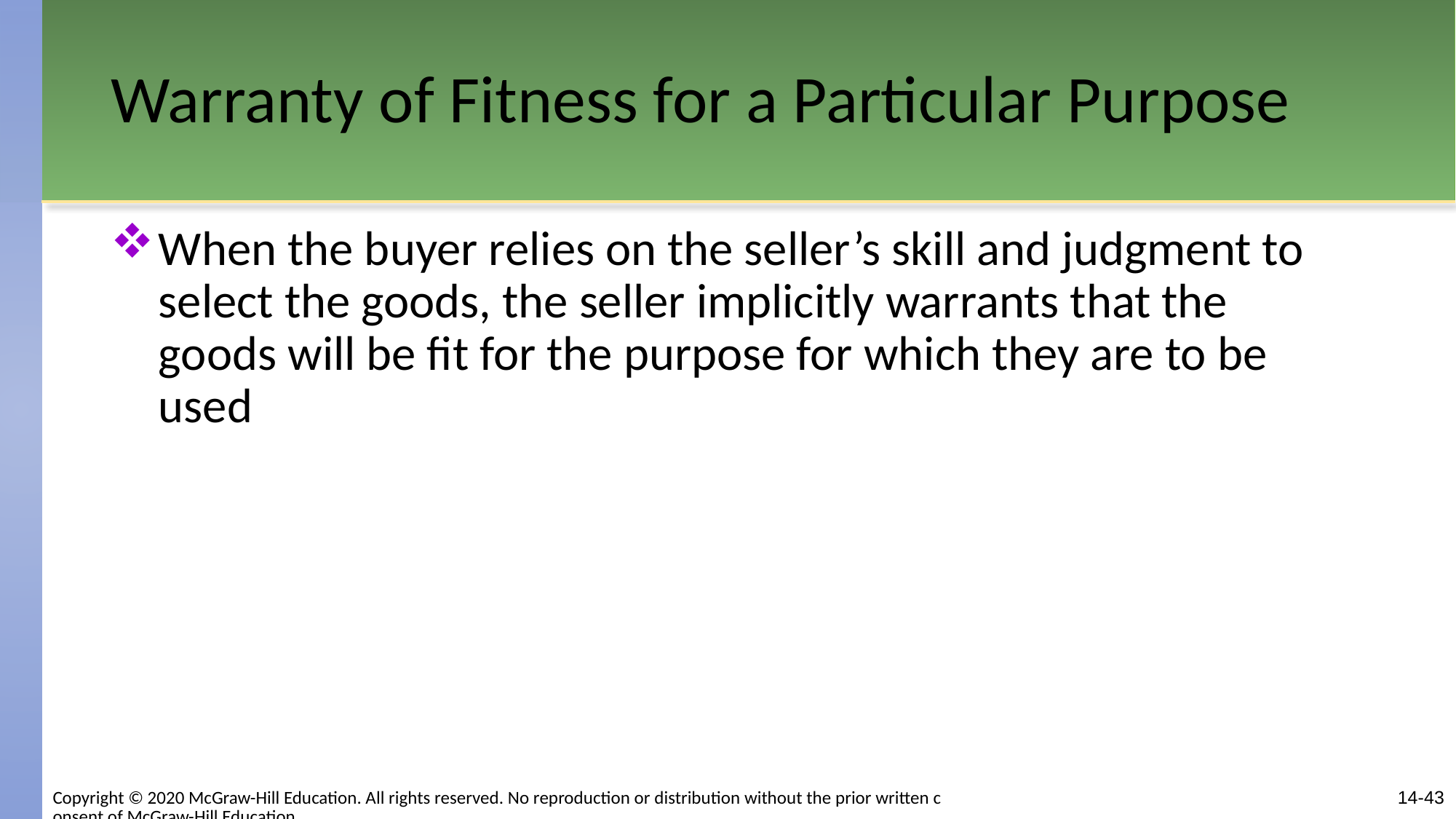

# Warranty of Fitness for a Particular Purpose
When the buyer relies on the seller’s skill and judgment to select the goods, the seller implicitly warrants that the goods will be fit for the purpose for which they are to be used
Copyright © 2020 McGraw-Hill Education. All rights reserved. No reproduction or distribution without the prior written consent of McGraw-Hill Education.
14-43